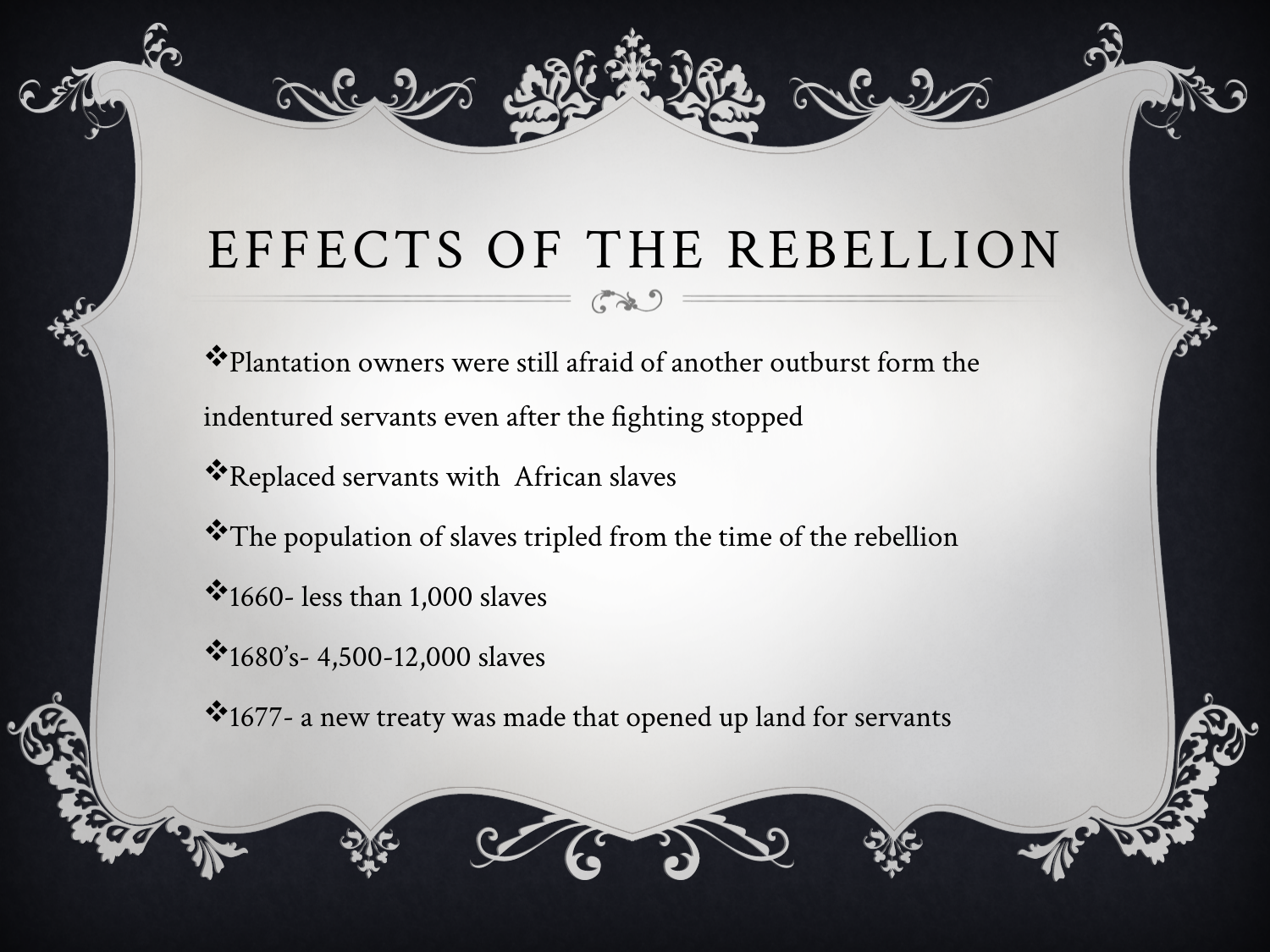

# Effects of the Rebellion
Plantation owners were still afraid of another outburst form the indentured servants even after the fighting stopped
Replaced servants with  African slaves
The population of slaves tripled from the time of the rebellion
1660- less than 1,000 slaves
1680’s- 4,500-12,000 slaves
1677- a new treaty was made that opened up land for servants